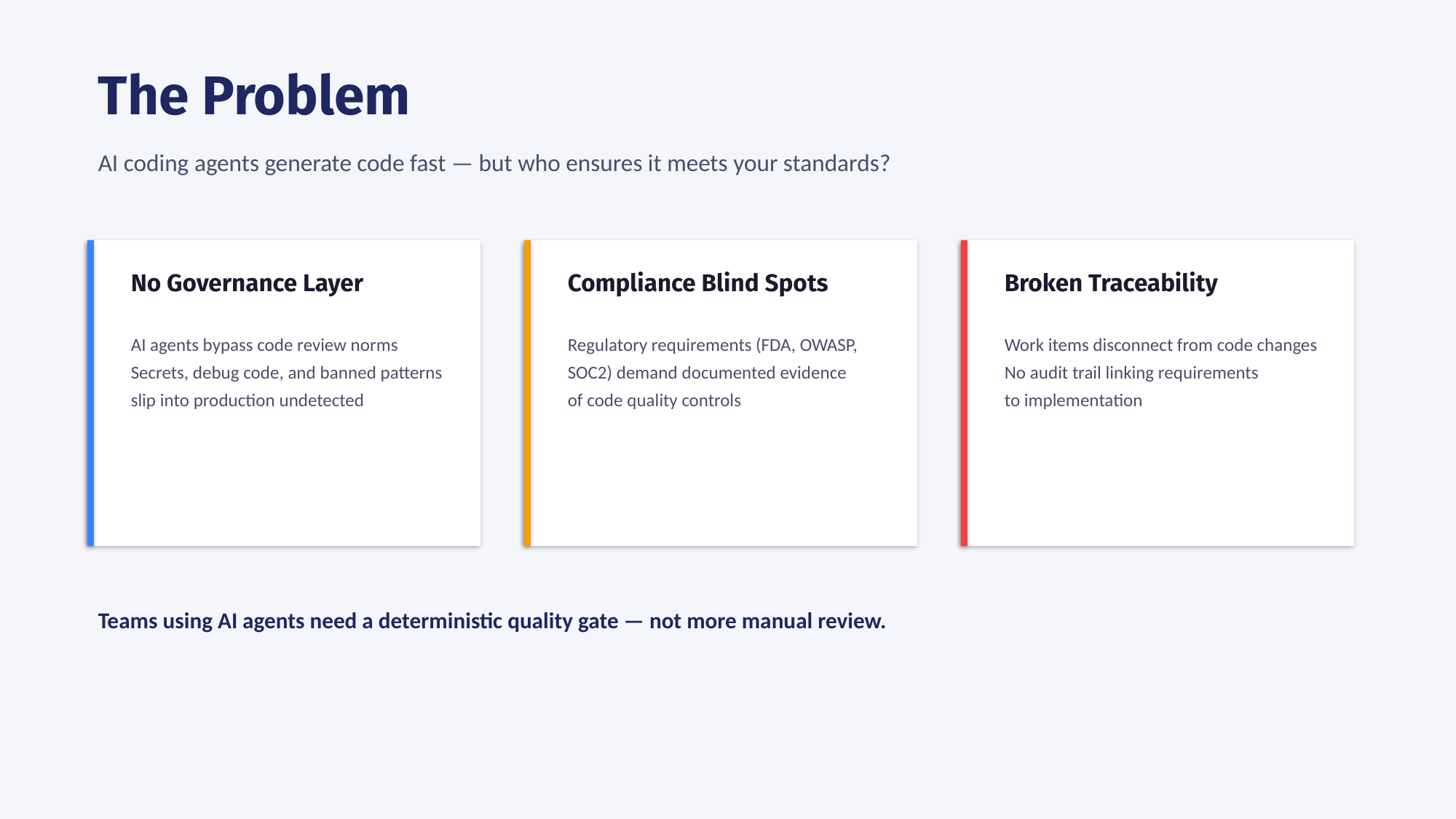

The Problem
AI coding agents generate code fast — but who ensures it meets your standards?

No Governance Layer
Compliance Blind Spots
Broken Traceability
AI agents bypass code review norms
Secrets, debug code, and banned patterns
slip into production undetected
Regulatory requirements (FDA, OWASP,
SOC2) demand documented evidence
of code quality controls
Work items disconnect from code changes
No audit trail linking requirements
to implementation
Teams using AI agents need a deterministic quality gate — not more manual review.